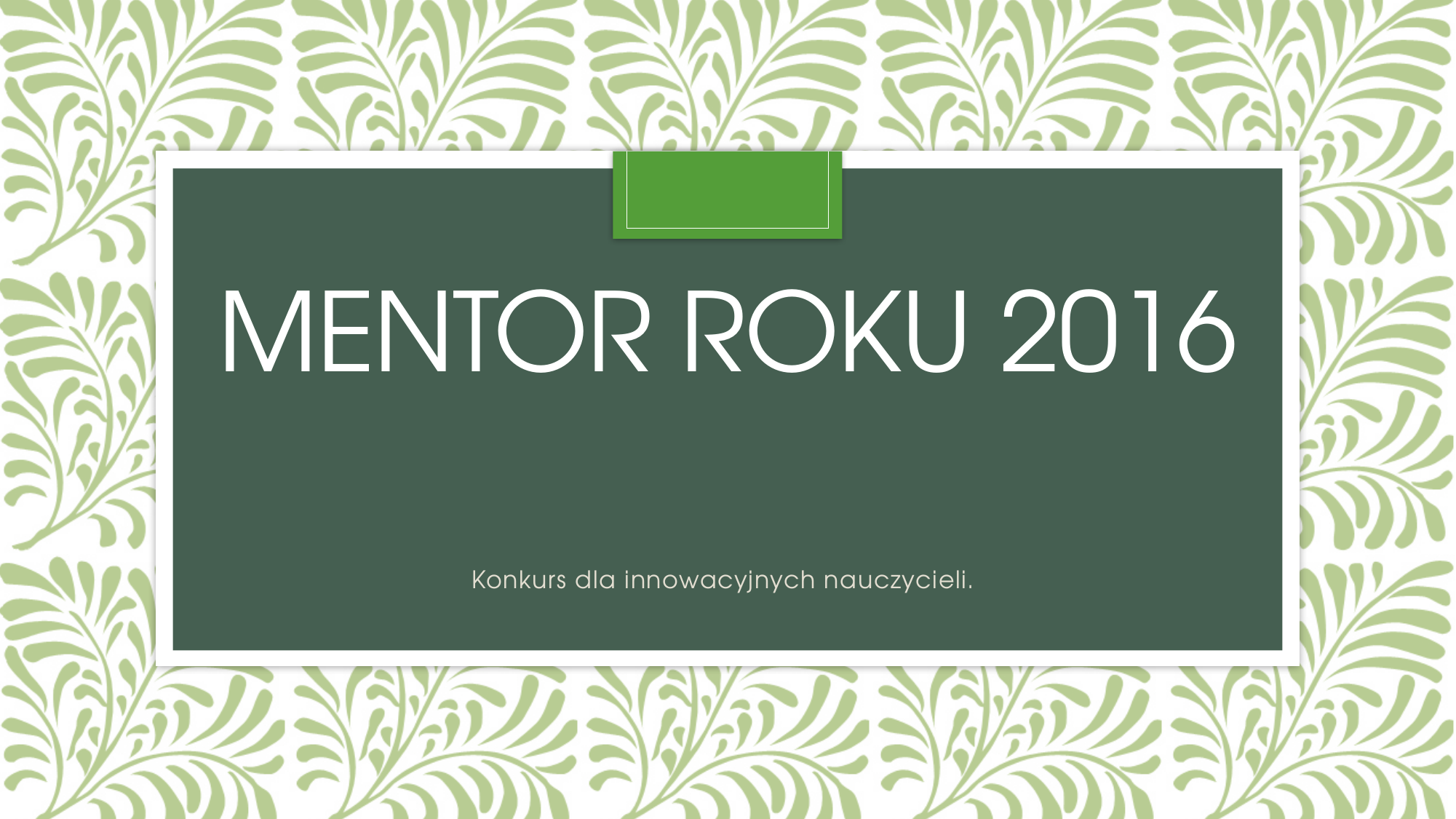

# MENTOR ROKU 2016
Konkurs dla innowacyjnych nauczycieli.